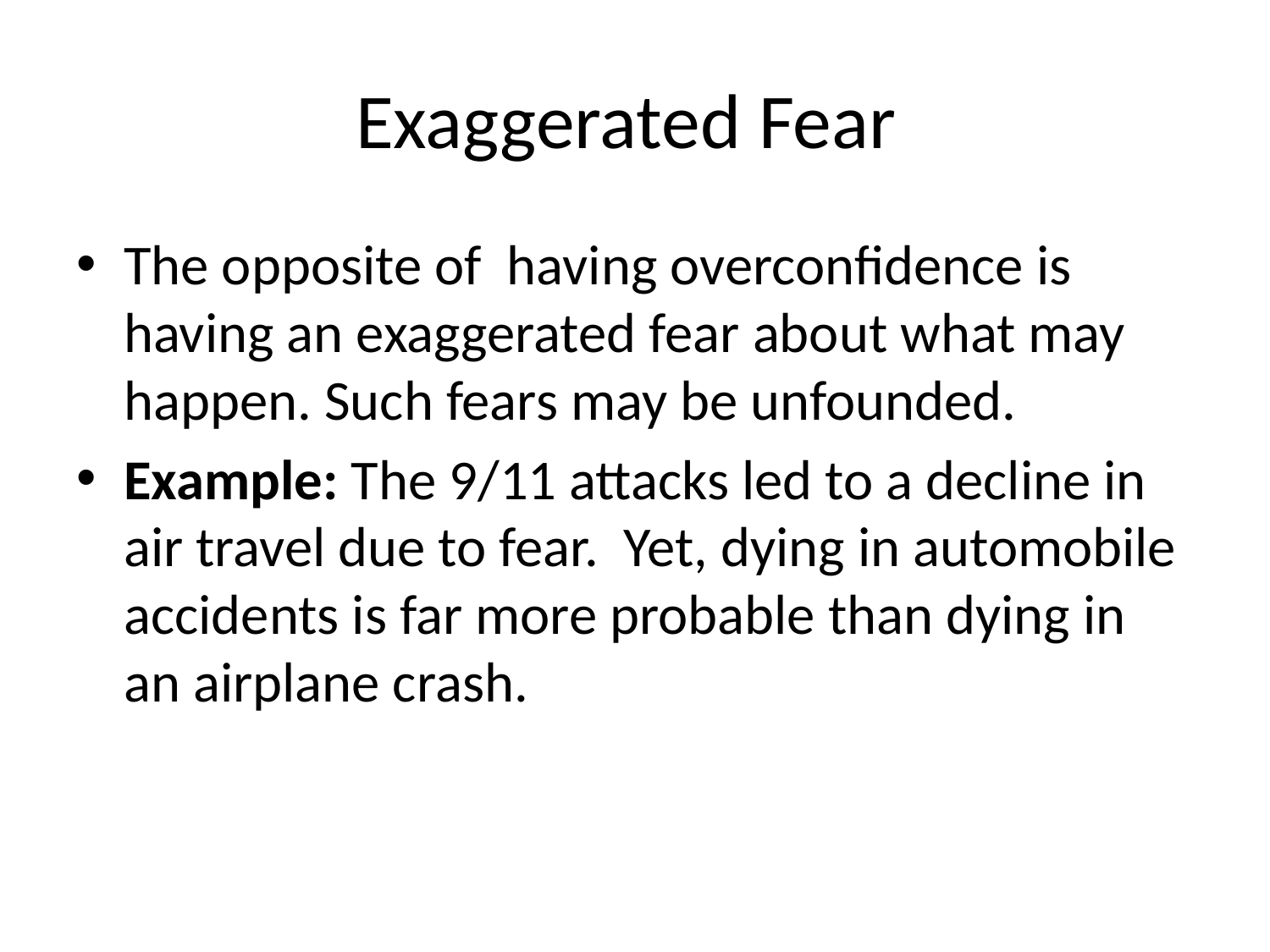

# Exaggerated Fear
The opposite of  having overconfidence is  having an exaggerated fear about what may happen. Such fears may be unfounded.
Example: The 9/11 attacks led to a decline in air travel due to fear.  Yet, dying in automobile accidents is far more probable than dying in an airplane crash.